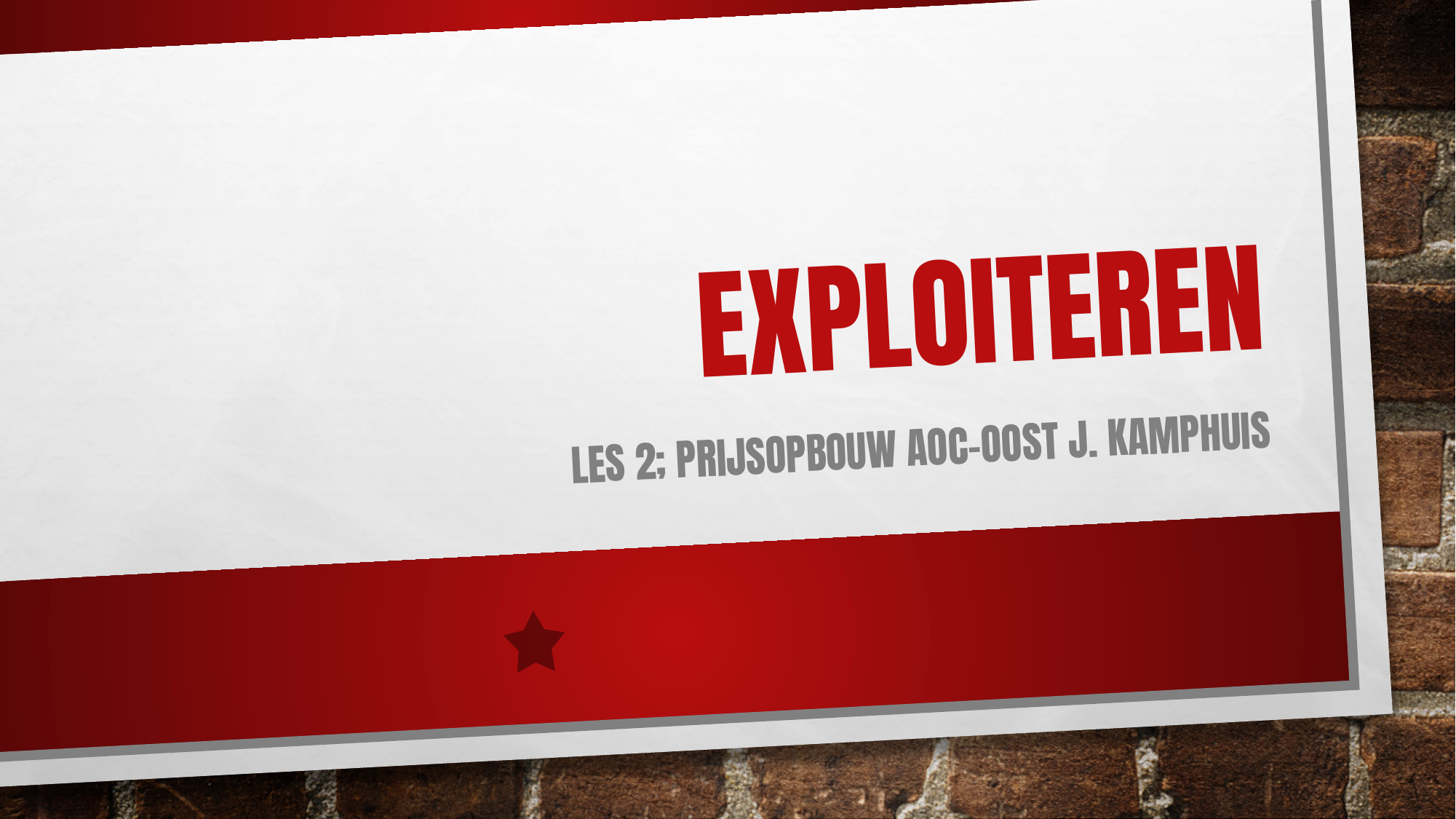

# Exploiteren
Les 2; Prijsopbouw AoC-Oost J. Kamphuis